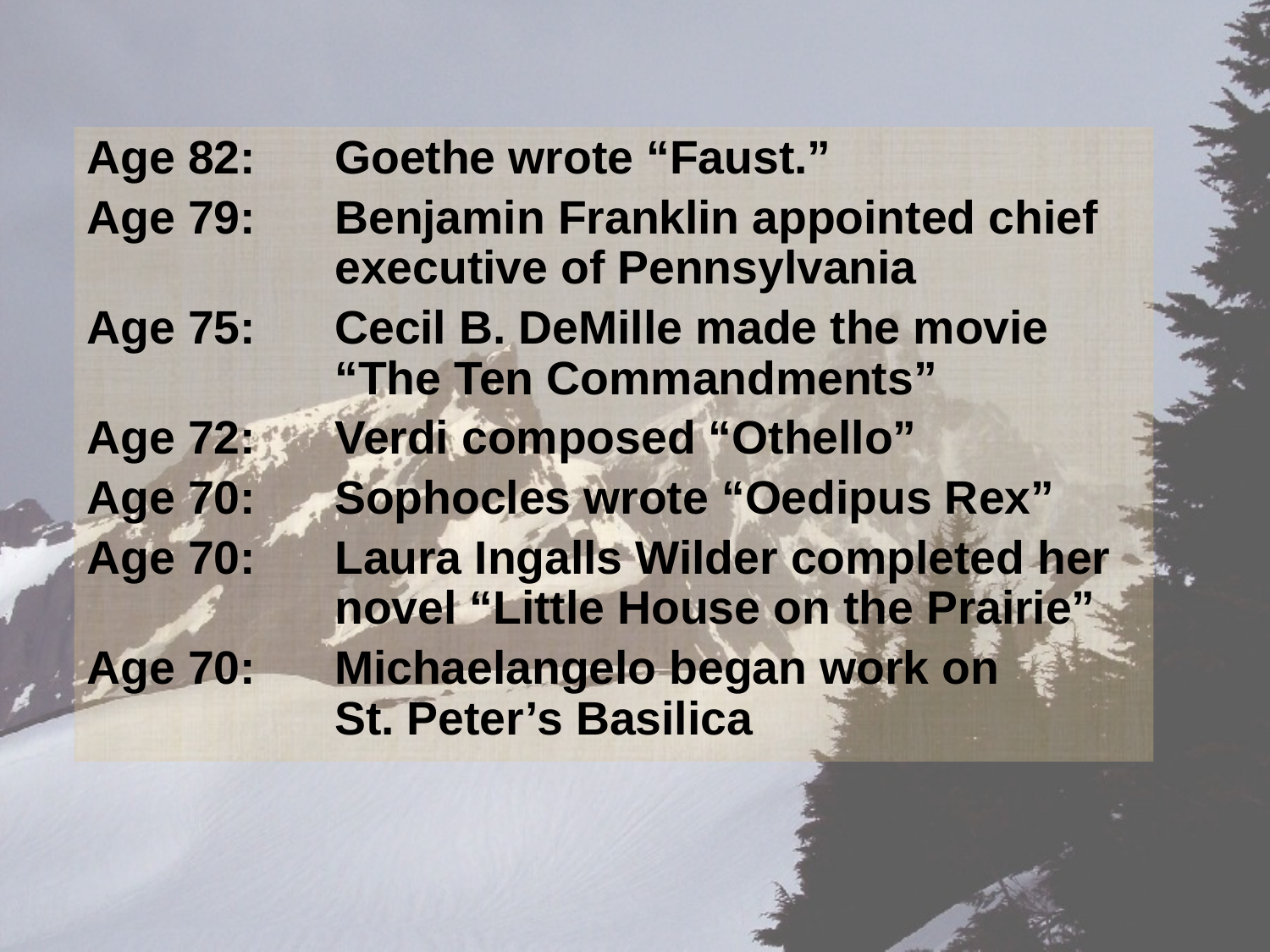

Age 82:	Goethe wrote “Faust.”
Age 79:	Benjamin Franklin appointed chief executive of Pennsylvania
Age 75:	Cecil B. DeMille made the movie “The Ten Commandments”
Age 72:	Verdi composed “Othello”
Age 70:	Sophocles wrote “Oedipus Rex”
Age 70:	Laura Ingalls Wilder completed her novel “Little House on the Prairie”
Age 70:	Michaelangelo began work on
St. Peter’s Basilica